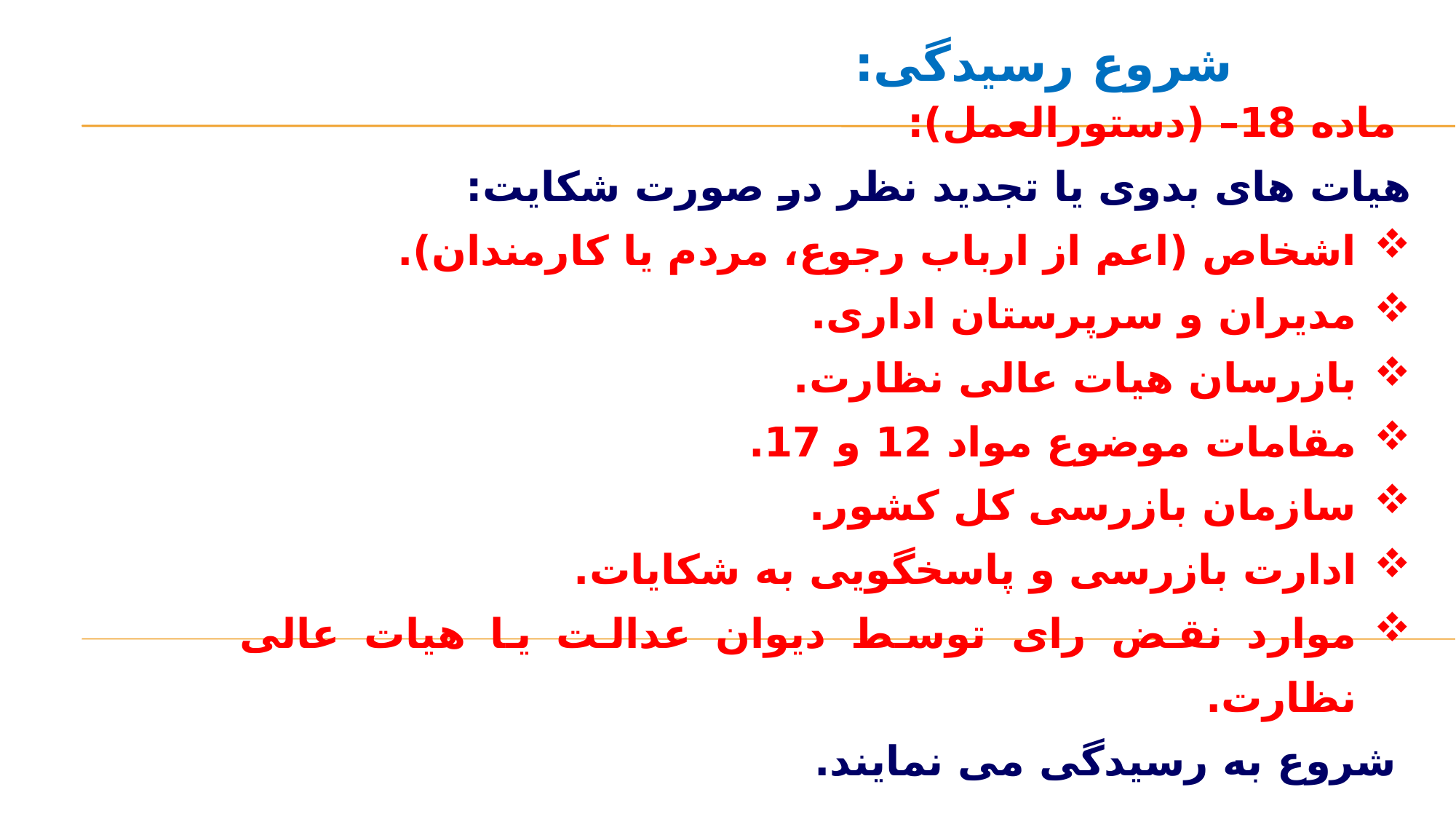

شروع رسیدگی:
‌ ماده 18– (دستورالعمل):
هیات های بدوی یا تجدید نظر در صورت شکایت:
اشخاص (اعم از ارباب رجوع، مردم یا کارمندان).
مدیران و سرپرستان اداری.
بازرسان هیات عالی نظارت.
مقامات موضوع مواد 12 و 17.
سازمان بازرسی کل کشور.
ادارت بازرسی و پاسخگویی به شکایات.
موارد نقض رای توسط دیوان عدالت یا هیات عالی نظارت.
 شروع به رسیدگی می نمایند.